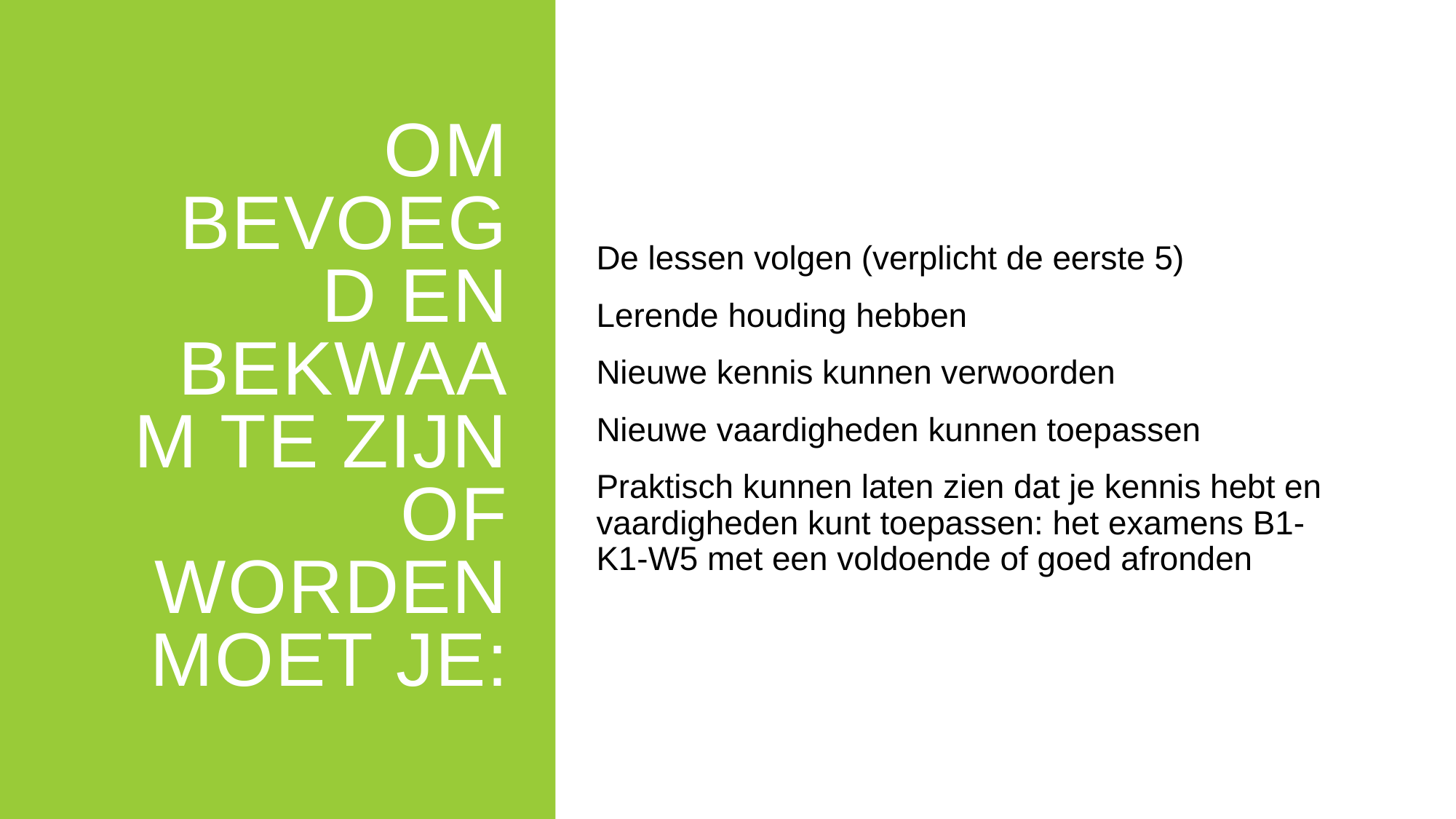

# Om bevoegd en bekwaam te zijn of worden moet je:
De lessen volgen (verplicht de eerste 5)
Lerende houding hebben
Nieuwe kennis kunnen verwoorden
Nieuwe vaardigheden kunnen toepassen
Praktisch kunnen laten zien dat je kennis hebt en vaardigheden kunt toepassen: het examens B1-K1-W5 met een voldoende of goed afronden